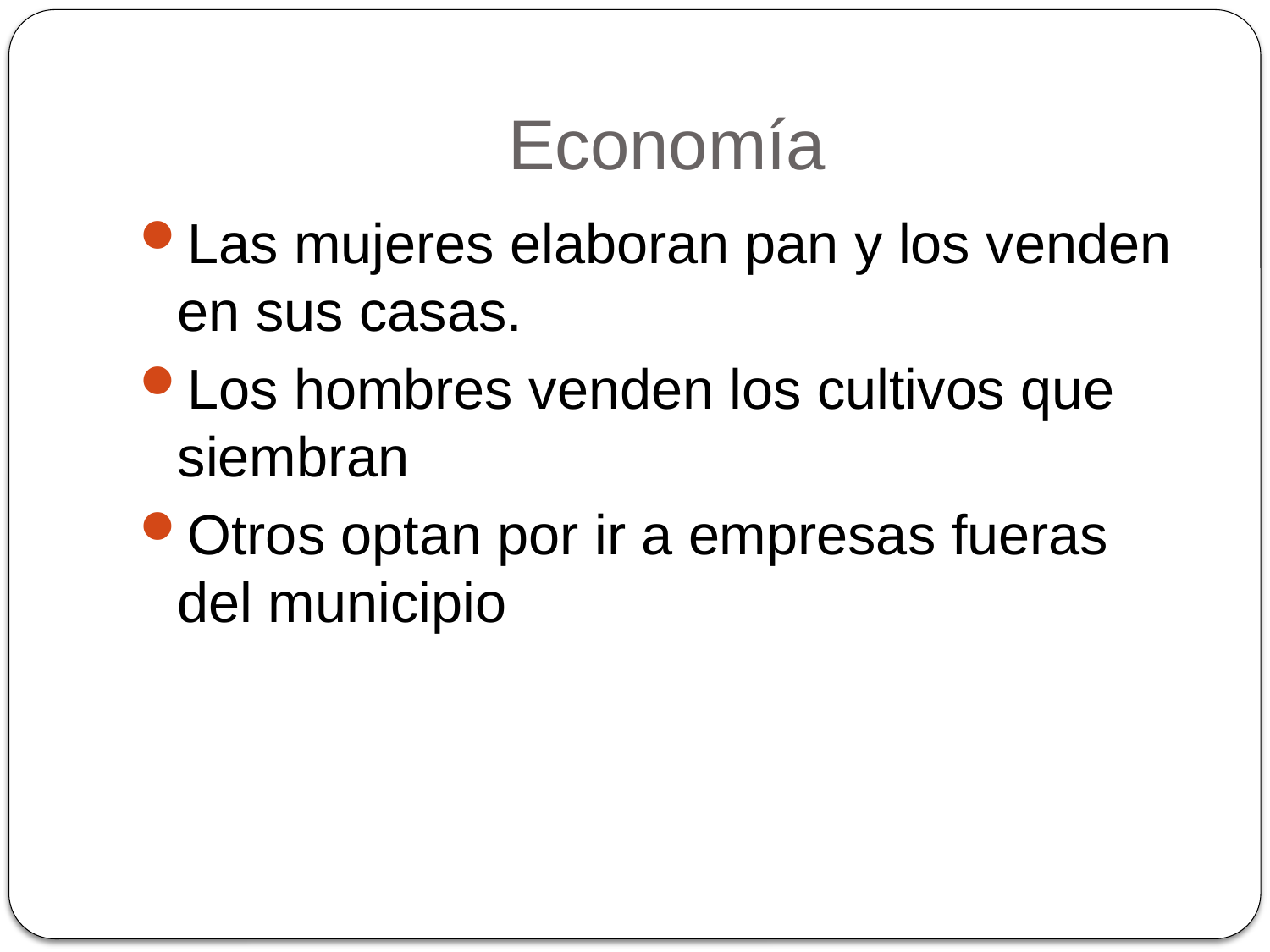

# Economía
Las mujeres elaboran pan y los venden en sus casas.
Los hombres venden los cultivos que siembran
Otros optan por ir a empresas fueras del municipio